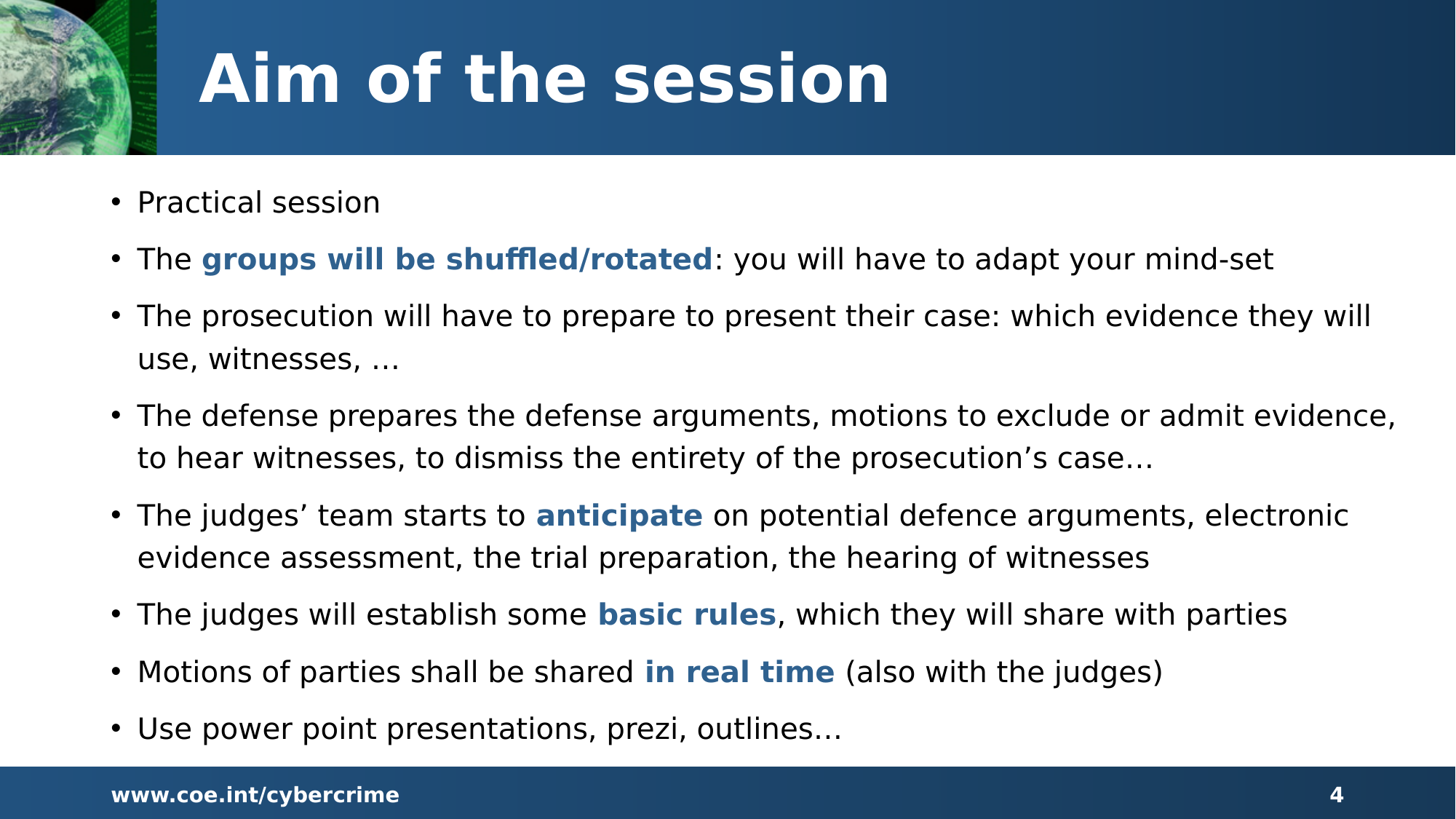

# Aim of the session
Practical session
The groups will be shuffled/rotated: you will have to adapt your mind-set
The prosecution will have to prepare to present their case: which evidence they will use, witnesses, …
The defense prepares the defense arguments, motions to exclude or admit evidence, to hear witnesses, to dismiss the entirety of the prosecution’s case…
The judges’ team starts to anticipate on potential defence arguments, electronic evidence assessment, the trial preparation, the hearing of witnesses
The judges will establish some basic rules, which they will share with parties
Motions of parties shall be shared in real time (also with the judges)
Use power point presentations, prezi, outlines…

www.coe.int/cybercrime
4